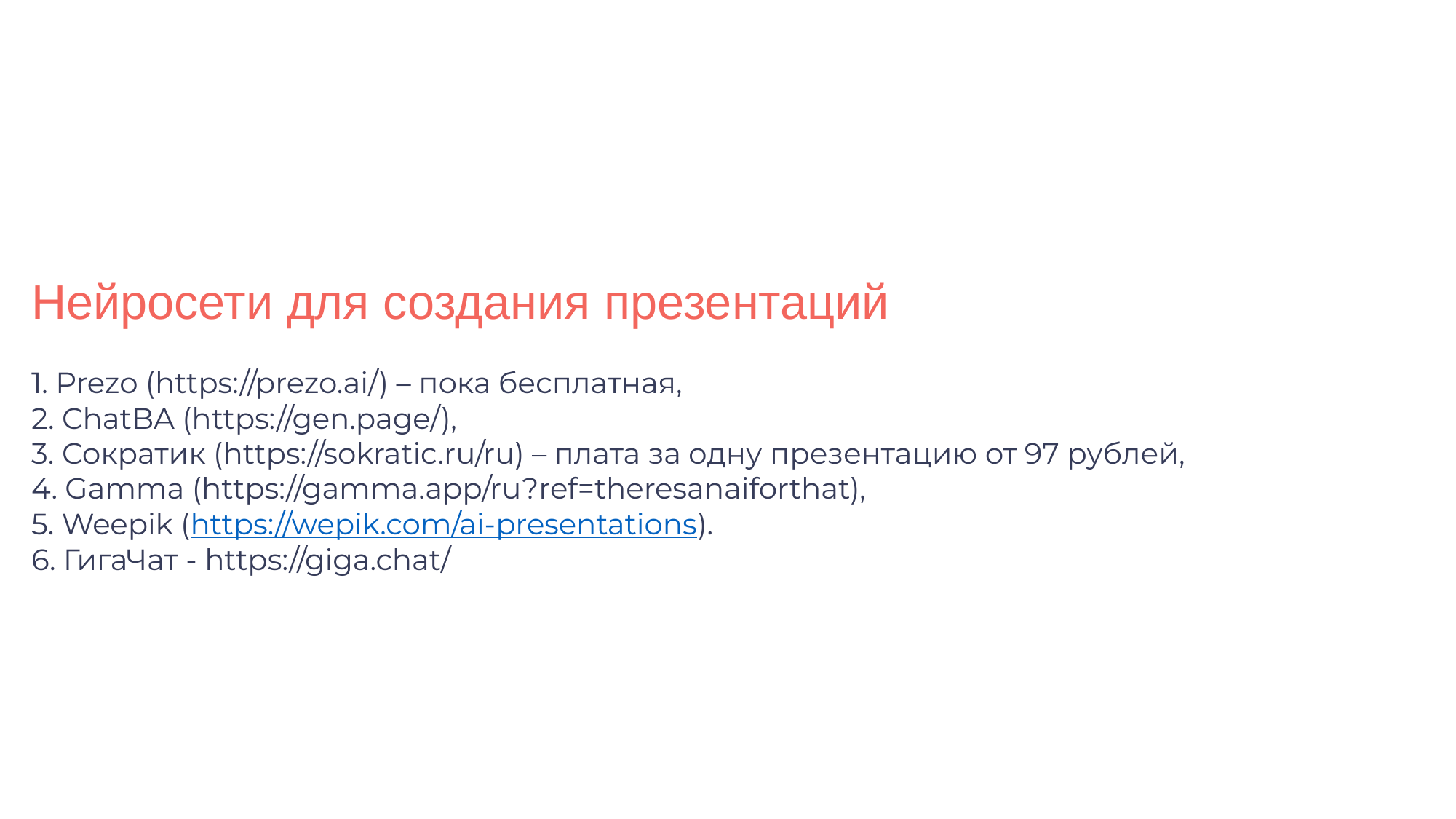

Нейросети для создания презентаций

1. Prezo (https://prezo.ai/) – пока бесплатная,
2. ChatBA (https://gen.page/),
3. Сократик (https://sokratic.ru/ru) – плата за одну презентацию от 97 рублей,
4. Gamma (https://gamma.app/ru?ref=theresanaiforthat),
5. Weepik (https://wepik.com/ai-presentations).
6. ГигаЧат - https://giga.chat/